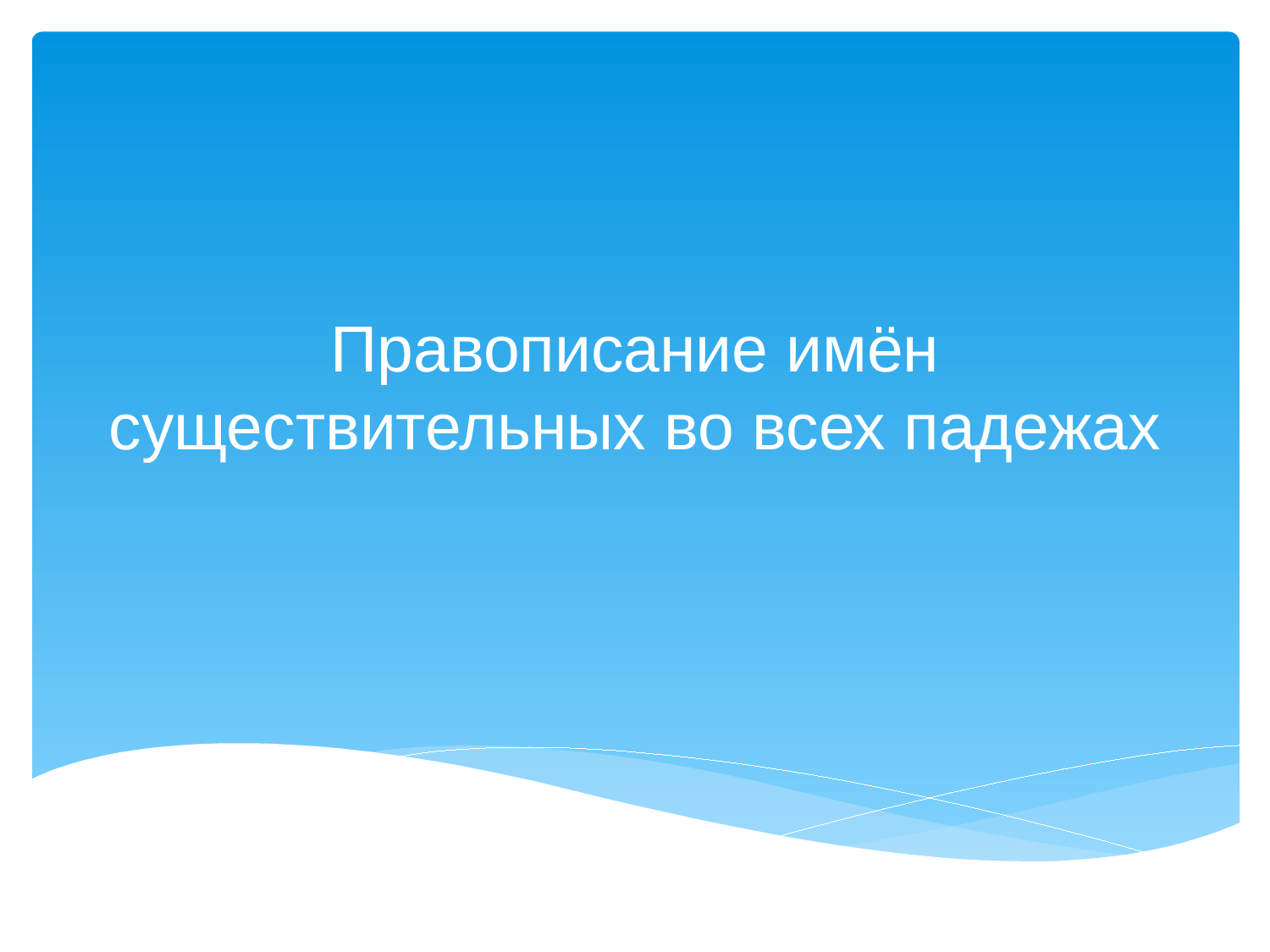

# Правописание имён существительных во всех падежах